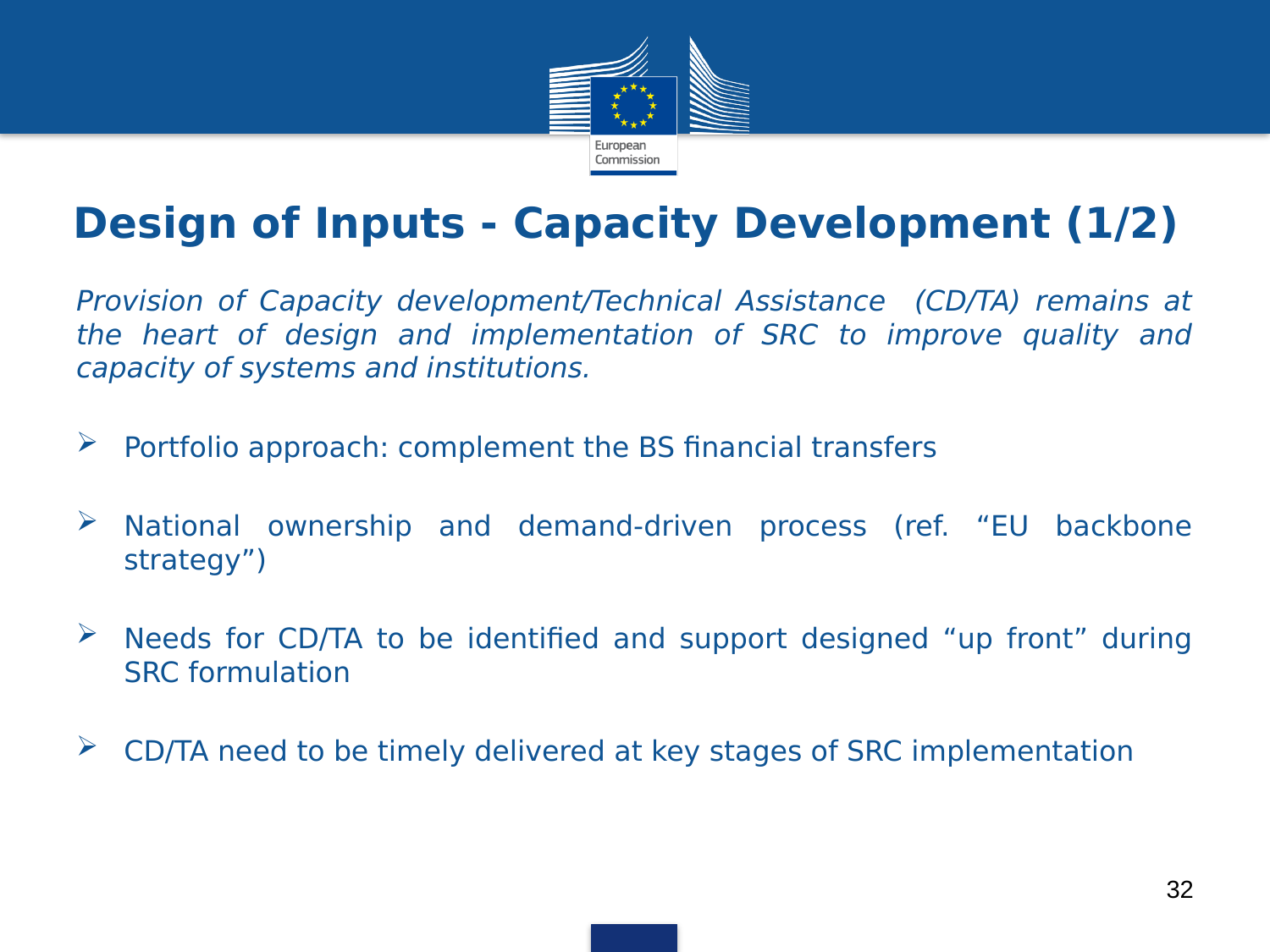

# Design of Inputs - Capacity Development (1/2)
Provision of Capacity development/Technical Assistance  (CD/TA) remains at the heart of design and implementation of SRC to improve quality and capacity of systems and institutions.

Portfolio approach: complement the BS financial transfers

National ownership and demand-driven process (ref. “EU backbone strategy”)

Needs for CD/TA to be identified and support designed “up front” during SRC formulation

CD/TA need to be timely delivered at key stages of SRC implementation

32